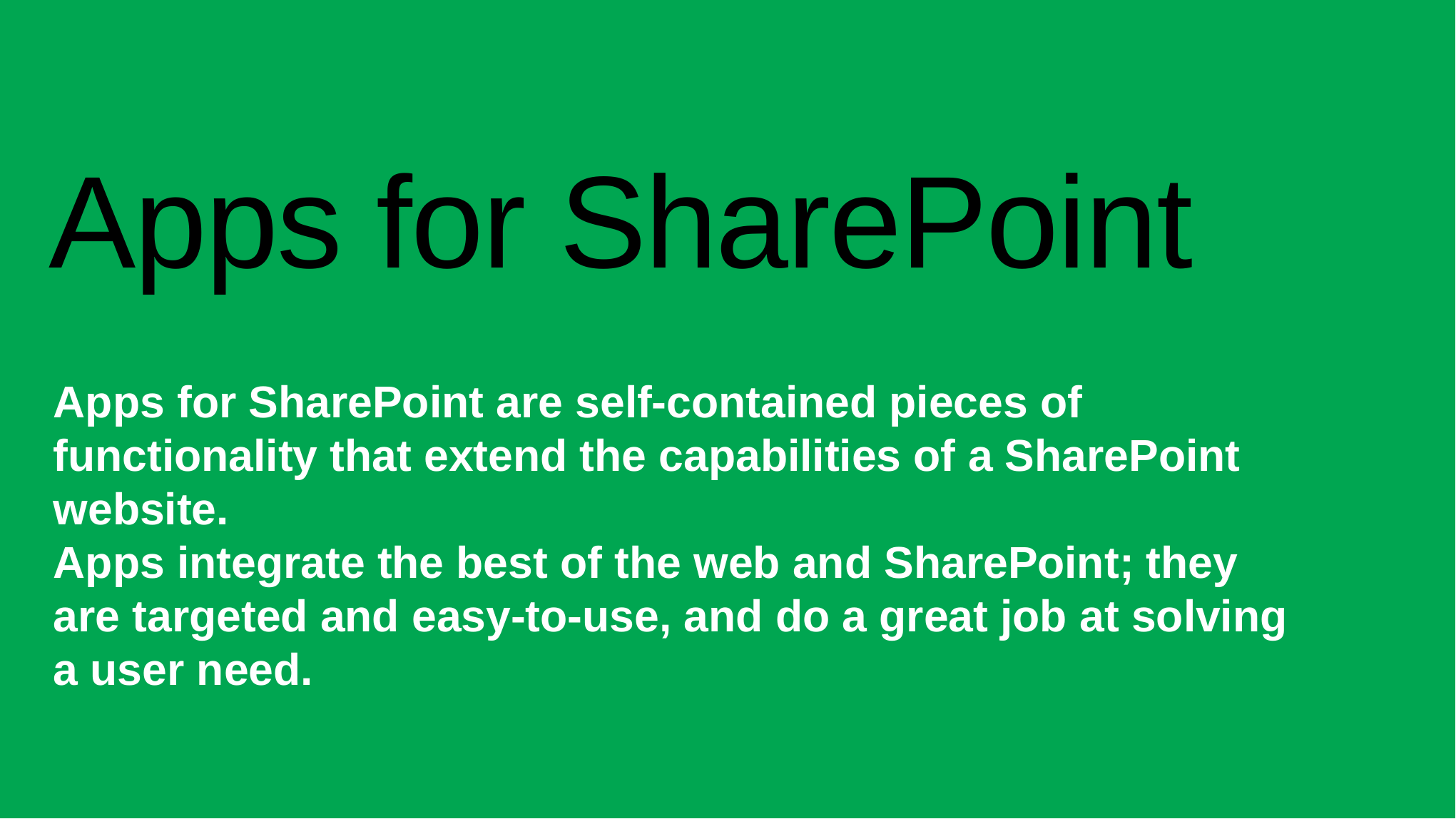

# Apps for SharePoint
Apps for SharePoint are self-contained pieces of functionality that extend the capabilities of a SharePoint website.
Apps integrate the best of the web and SharePoint; they are targeted and easy-to-use, and do a great job at solving a user need.